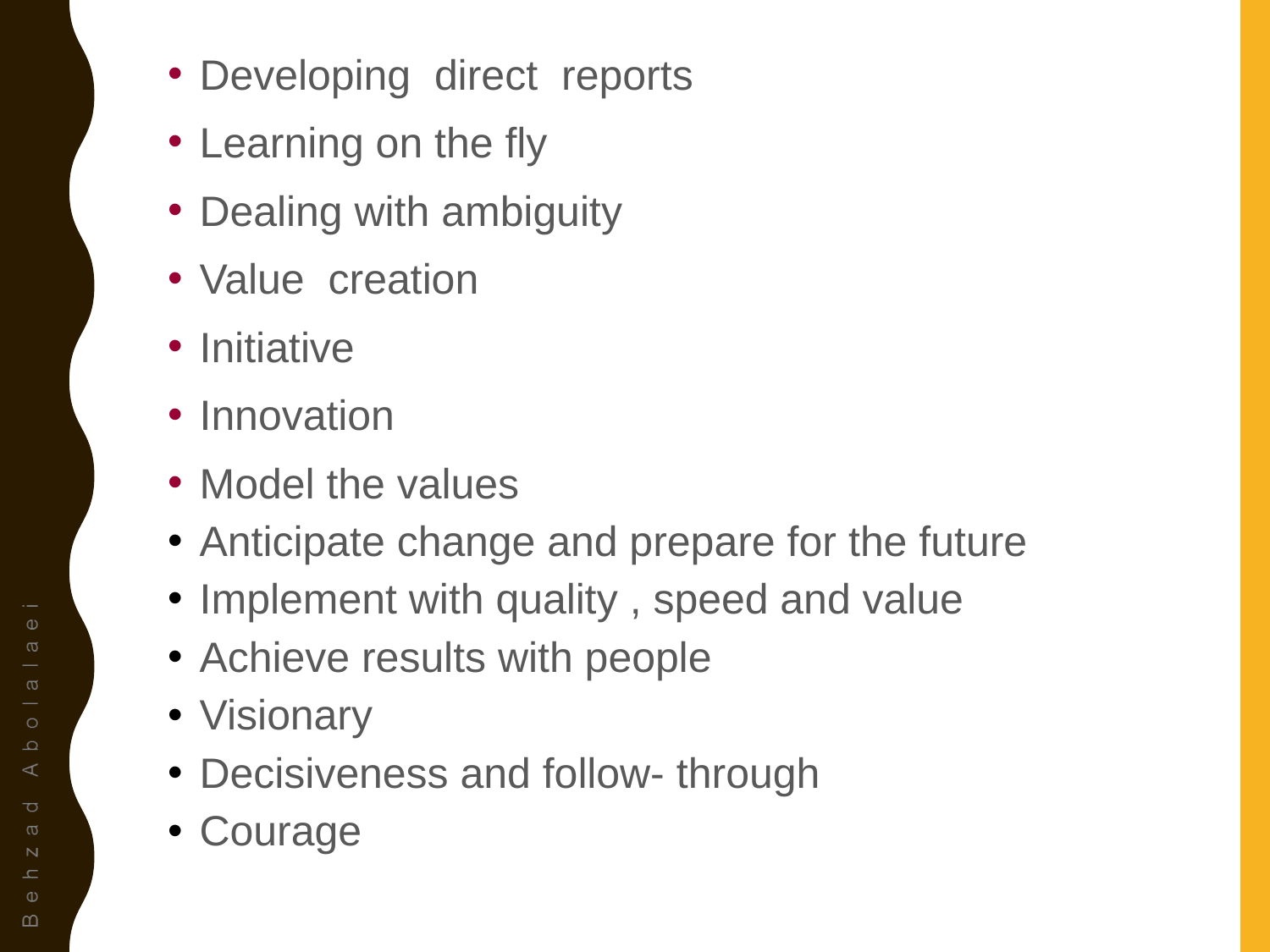

Developing  direct  reports
Learning on the fly
Dealing with ambiguity
Value  creation
Initiative
Innovation
Model the values
Anticipate change and prepare for the future
Implement with quality , speed and value
Achieve results with people
Visionary
Decisiveness and follow- through
Courage